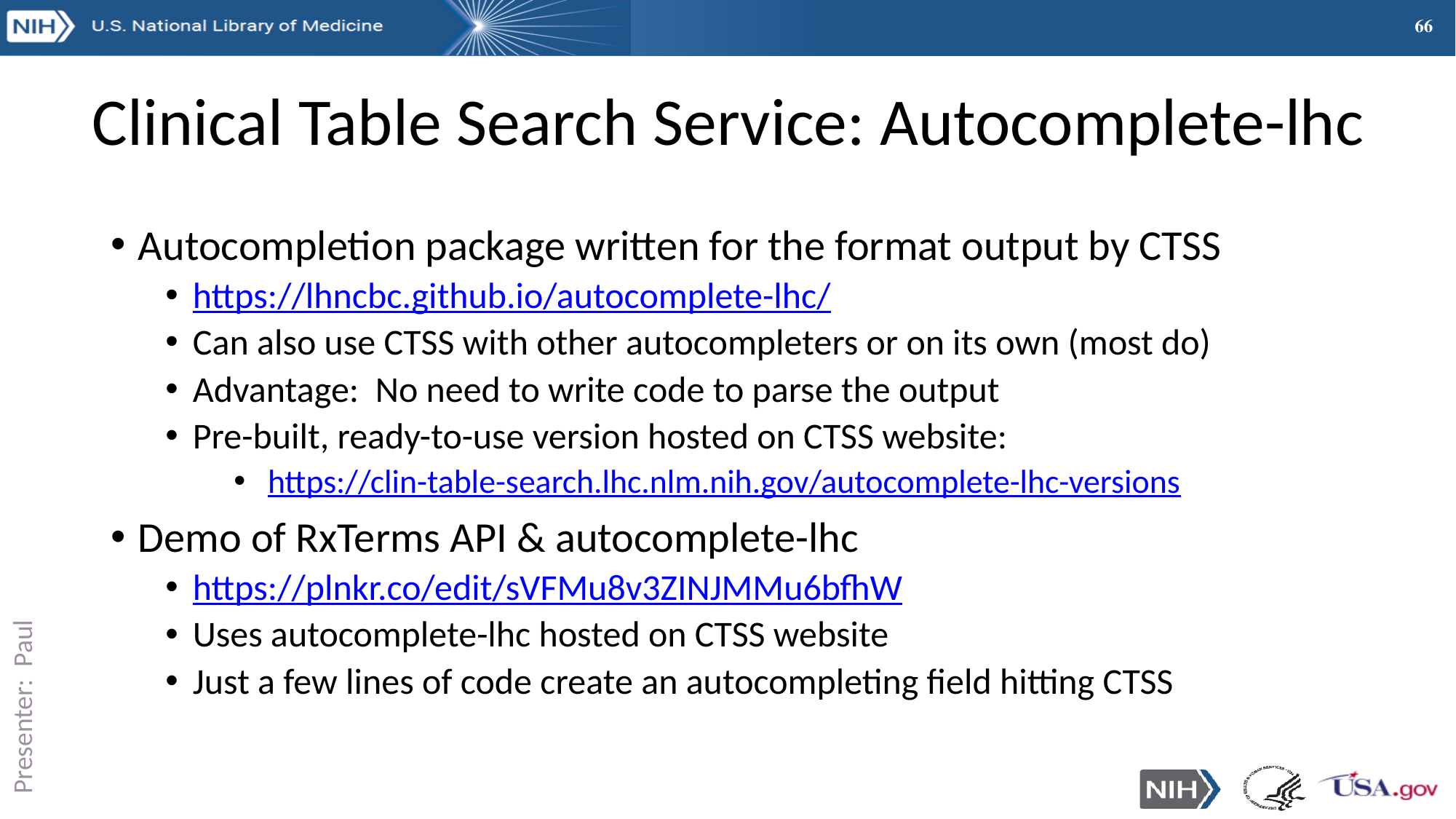

# Clinical Table Search Service: Autocomplete-lhc
Autocompletion package written for the format output by CTSS
https://lhncbc.github.io/autocomplete-lhc/
Can also use CTSS with other autocompleters or on its own (most do)
Advantage:  No need to write code to parse the output
Pre-built, ready-to-use version hosted on CTSS website:
https://clin-table-search.lhc.nlm.nih.gov/autocomplete-lhc-versions
Demo of RxTerms API & autocomplete-lhc
https://plnkr.co/edit/sVFMu8v3ZINJMMu6bfhW
Uses autocomplete-lhc hosted on CTSS website
Just a few lines of code create an autocompleting field hitting CTSS

Presenter:  Paul